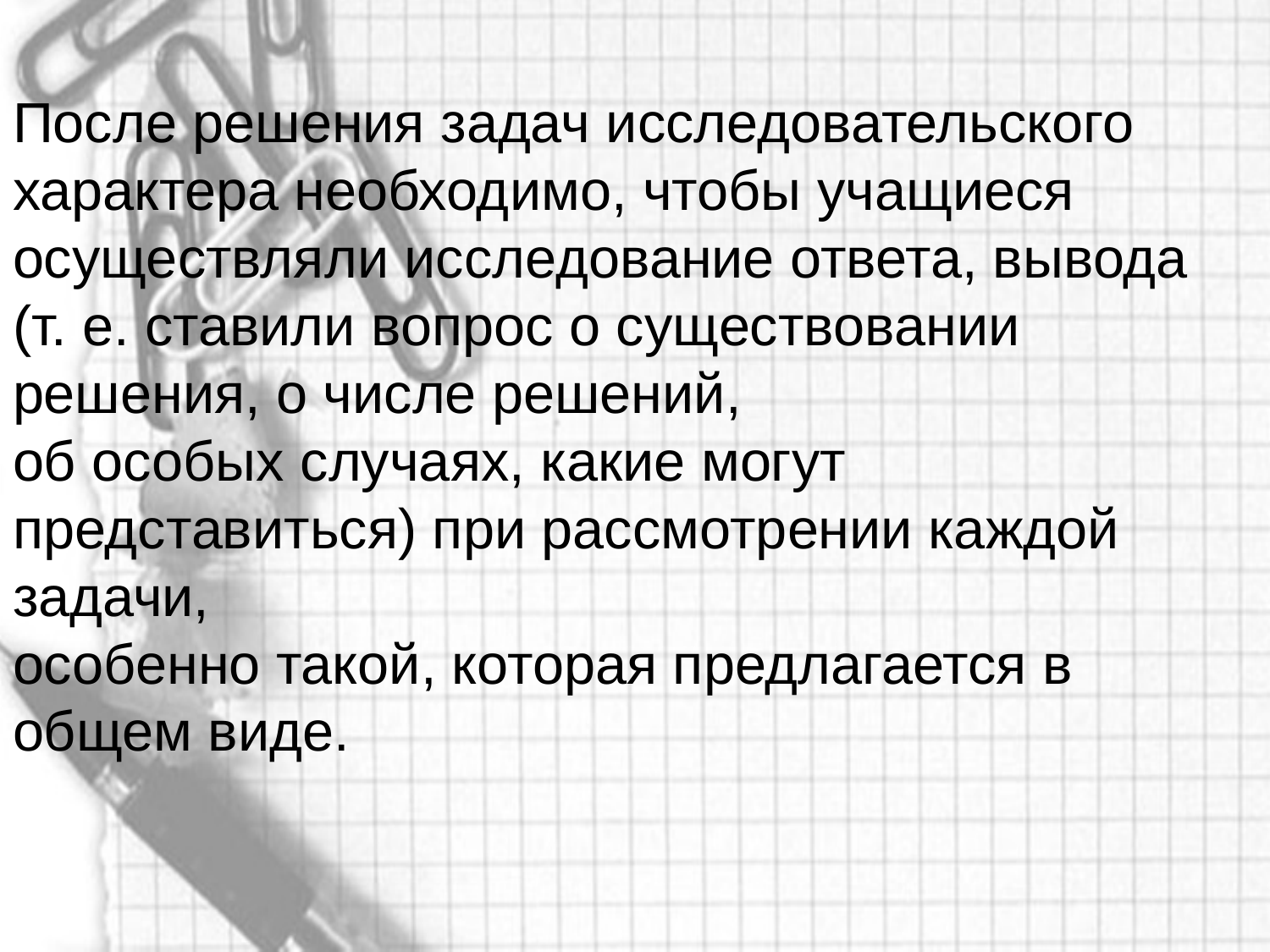

После решения задач исследовательского характера необходимо, чтобы учащиеся осуществляли исследование ответа, вывода (т. е. ставили вопрос о существовании решения, о числе решений,
об особых случаях, какие могут представиться) при рассмотрении каждой задачи,
особенно такой, которая предлагается в общем виде.